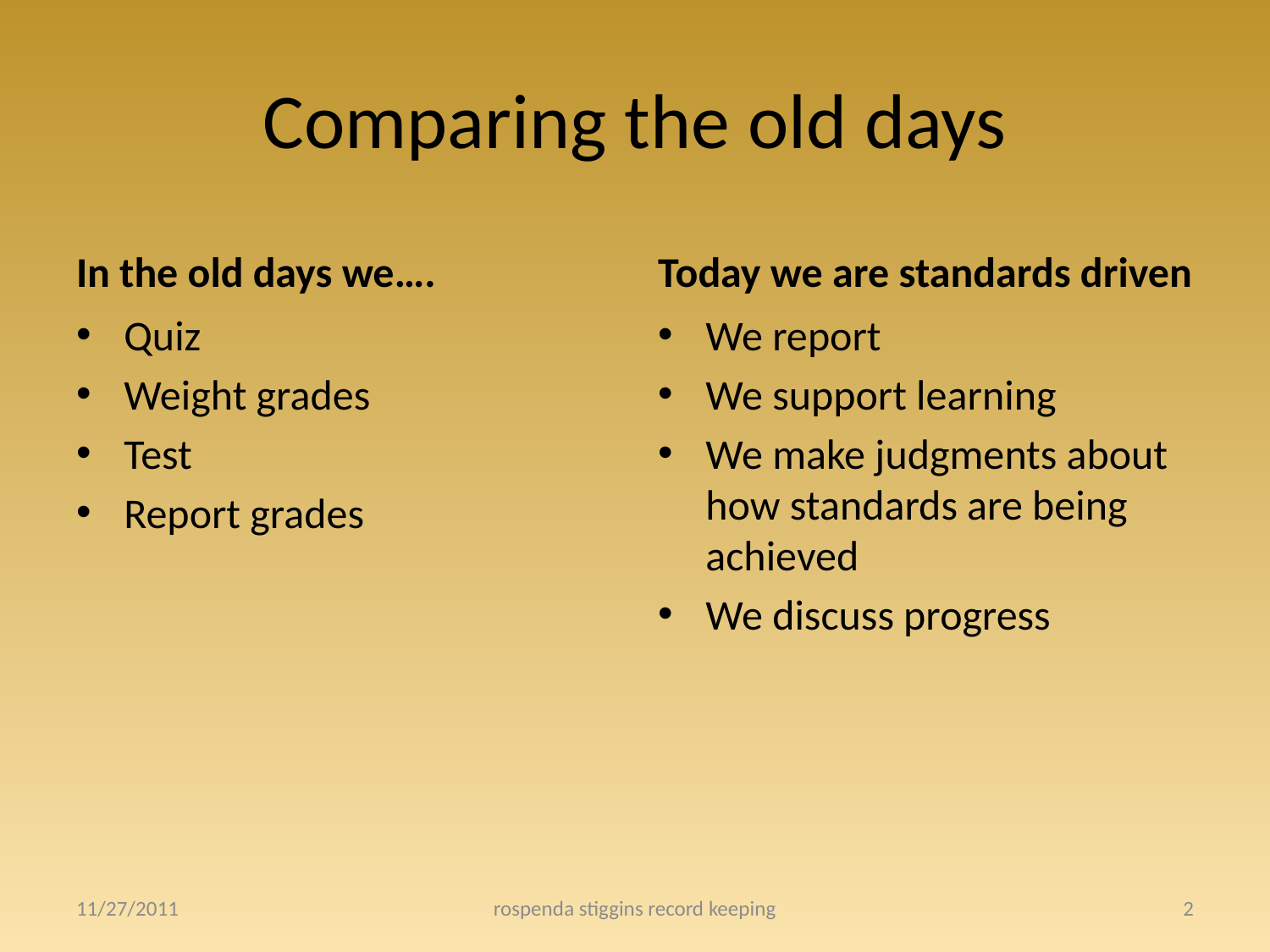

# Comparing the old days
In the old days we….
Today we are standards driven
Quiz
Weight grades
Test
Report grades

We report
We support learning
We make judgments about how standards are being achieved
We discuss progress
11/27/2011
rospenda stiggins record keeping
2